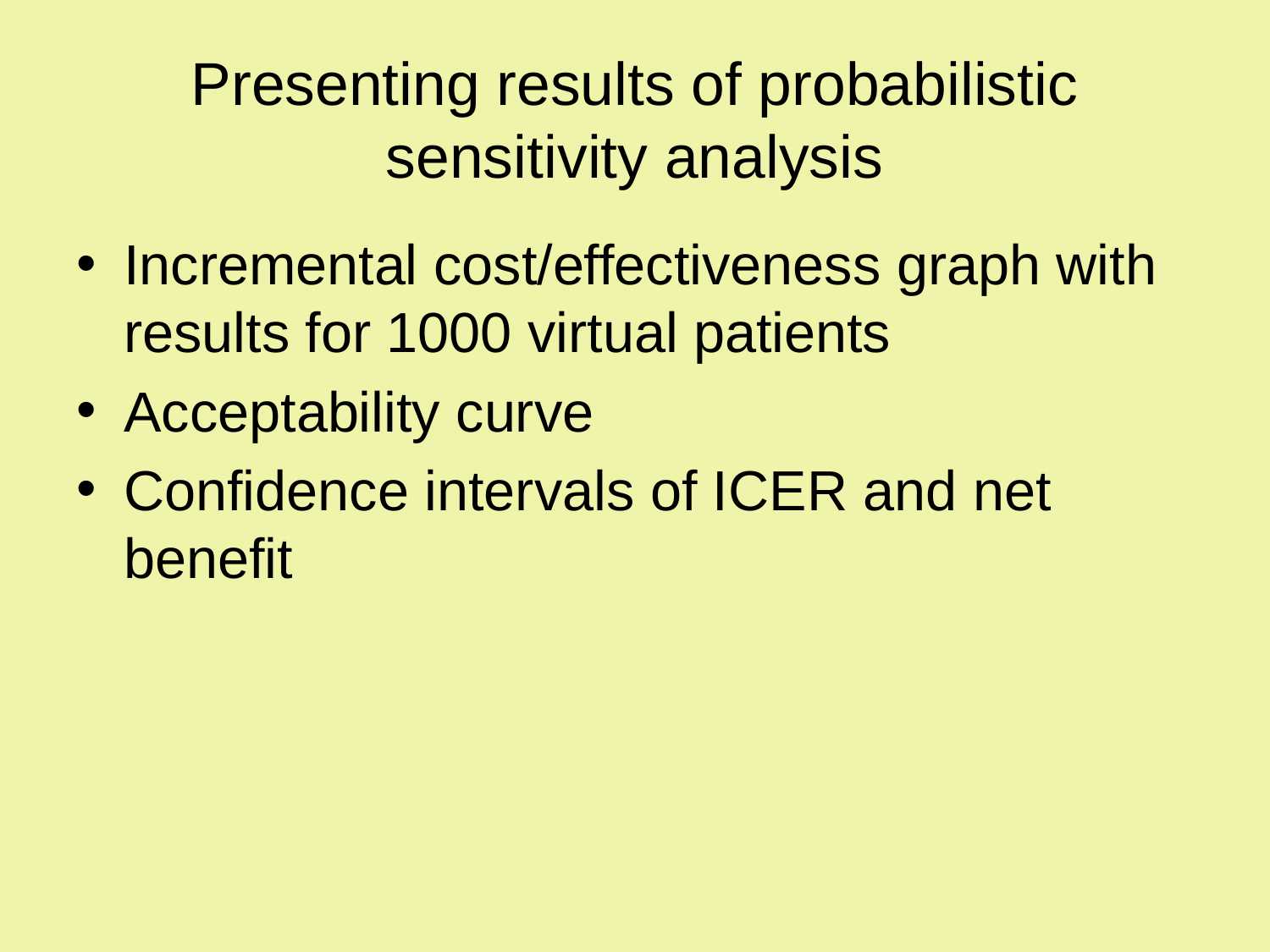

# Presenting results of probabilistic sensitivity analysis
Incremental cost/effectiveness graph with results for 1000 virtual patients
Acceptability curve
Confidence intervals of ICER and net benefit